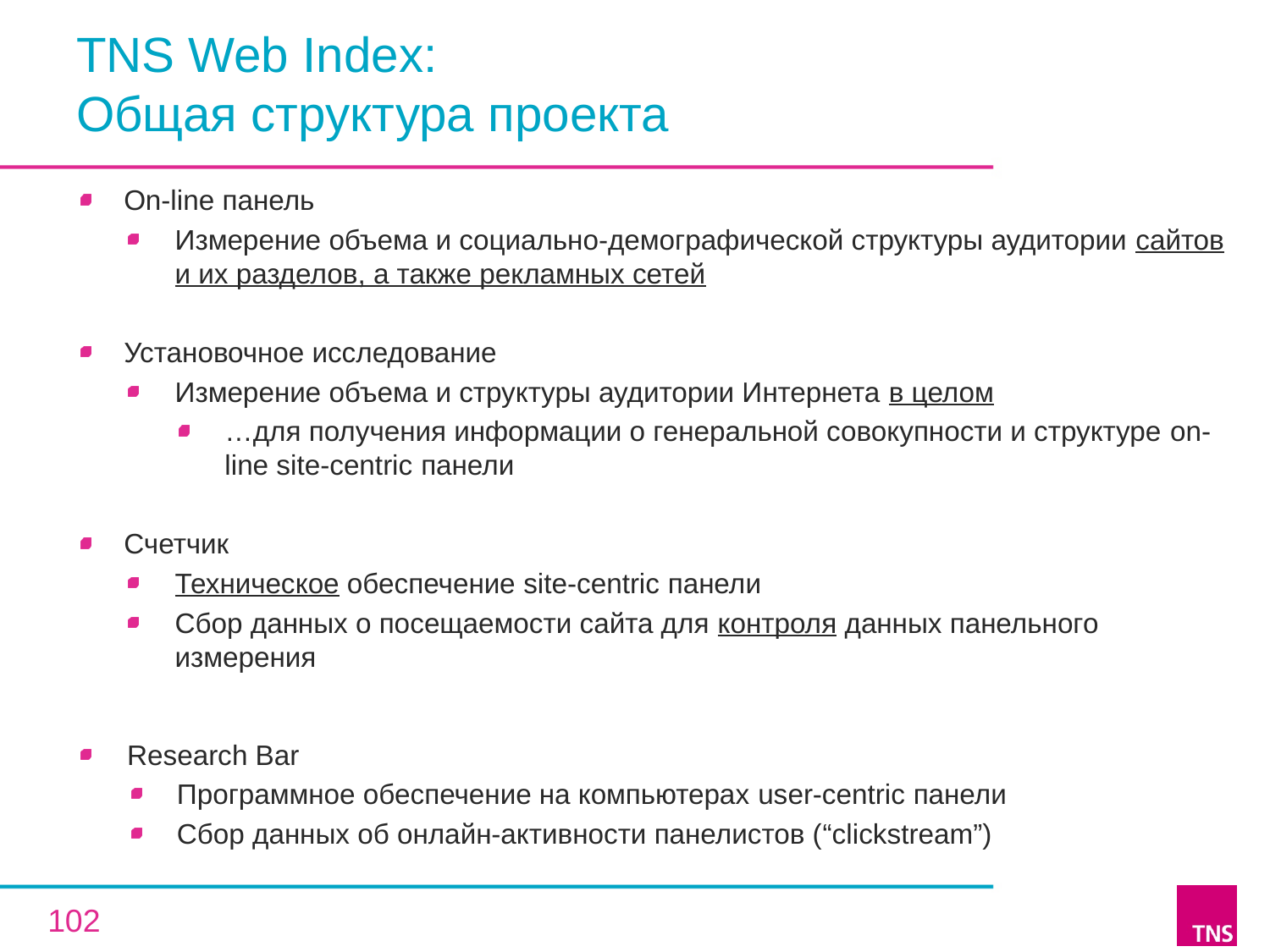

TNS Web Index:
Общая структура проекта
On-line панель
Измерение объема и социально-демографической структуры аудитории сайтов и их разделов, а также рекламных сетей

Установочное исследование
Измерение объема и структуры аудитории Интернета в целом
…для получения информации о генеральной совокупности и структуре on-line site-centric панели

Счетчик
Техническое обеспечение site-centric панели
Сбор данных о посещаемости сайта для контроля данных панельного измерения

Research Bar
Программное обеспечение на компьютерах user-centric панели
Сбор данных об онлайн-активности панелистов (“clickstream”)

102